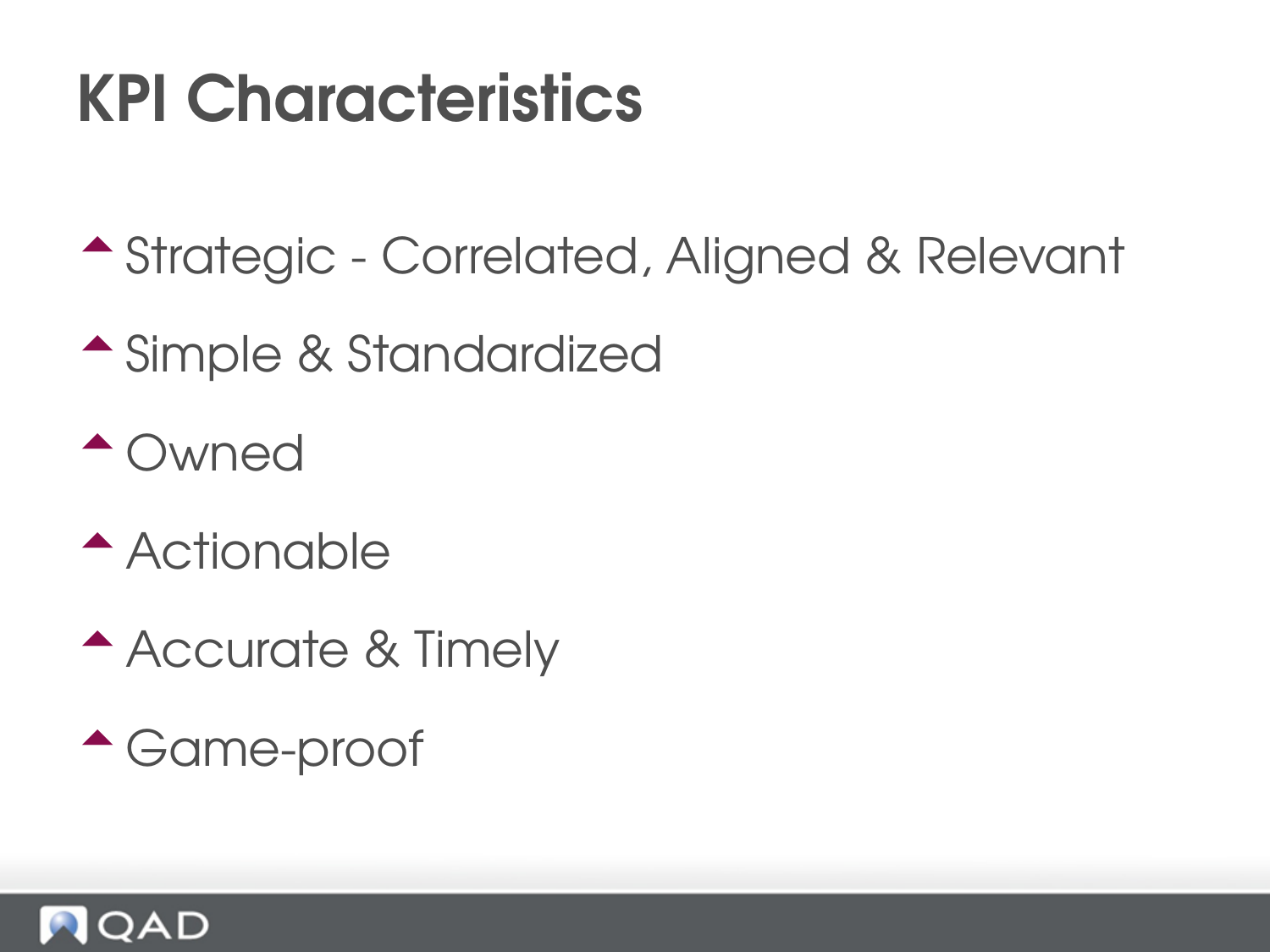

# KPI Characteristics
Strategic - Correlated, Aligned & Relevant
Simple & Standardized
Owned
Actionable
Accurate & Timely
Game-proof